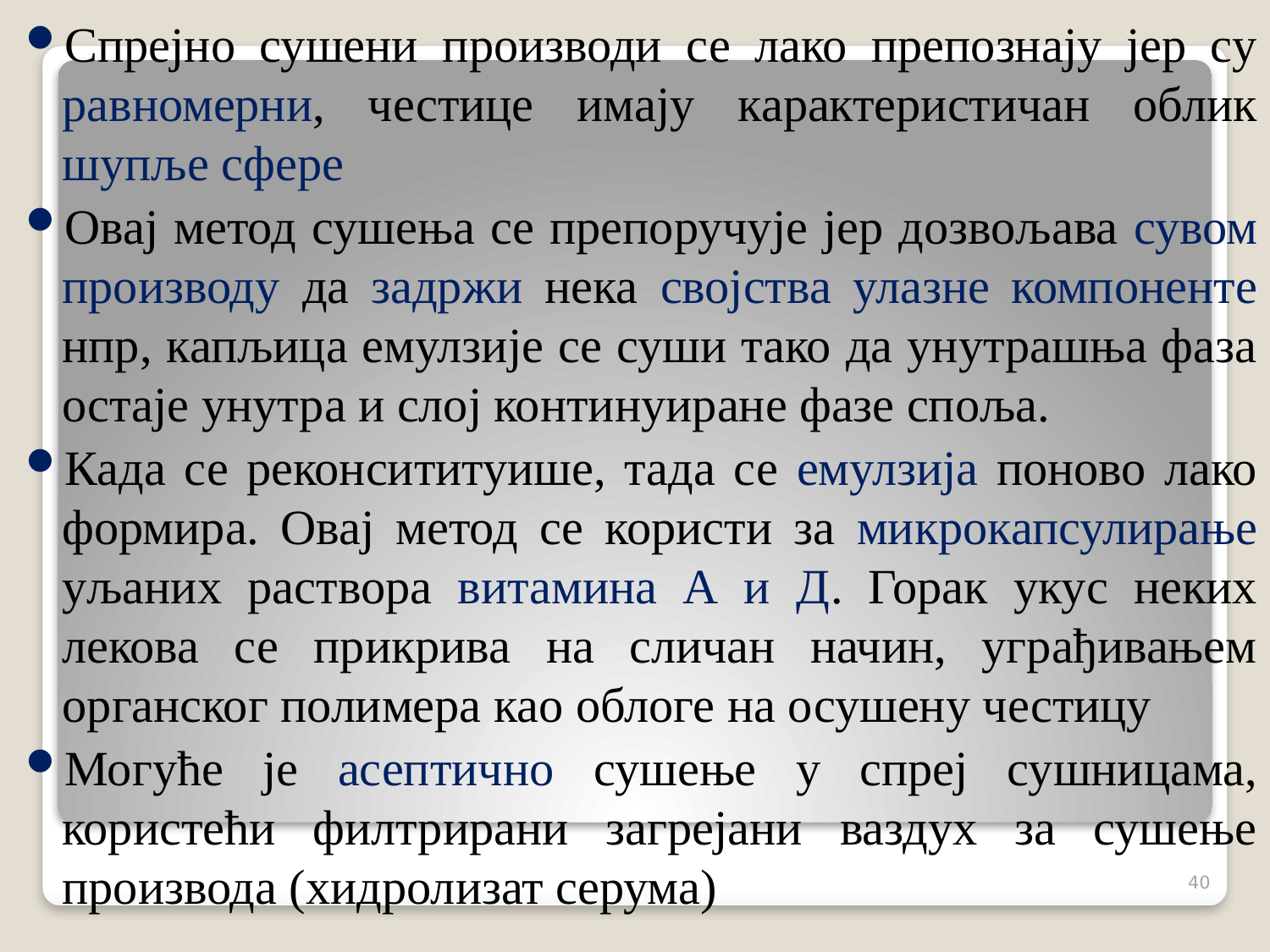

Спрејно сушени производи се лако препознају јер су равномерни, честице имају карактеристичан облик шупље сфере
Овај метод сушења се препоручује јер дозвољава сувом производу да задржи нека својства улазне компоненте нпр, капљица емулзије се суши тако да унутрашња фаза остаје унутра и слој континуиране фазе споља.
Када се реконсититуише, тада се емулзија поново лако формира. Овај метод се користи за микрокапсулирање уљаних раствора витамина А и Д. Горак укус неких лекова се прикрива на сличан начин, уграђивањем органског полимера као облоге на осушену честицу
Могуће је асептично сушење у спреј сушницама, користећи филтрирани загрејани ваздух за сушење производа (хидролизат серума)
40